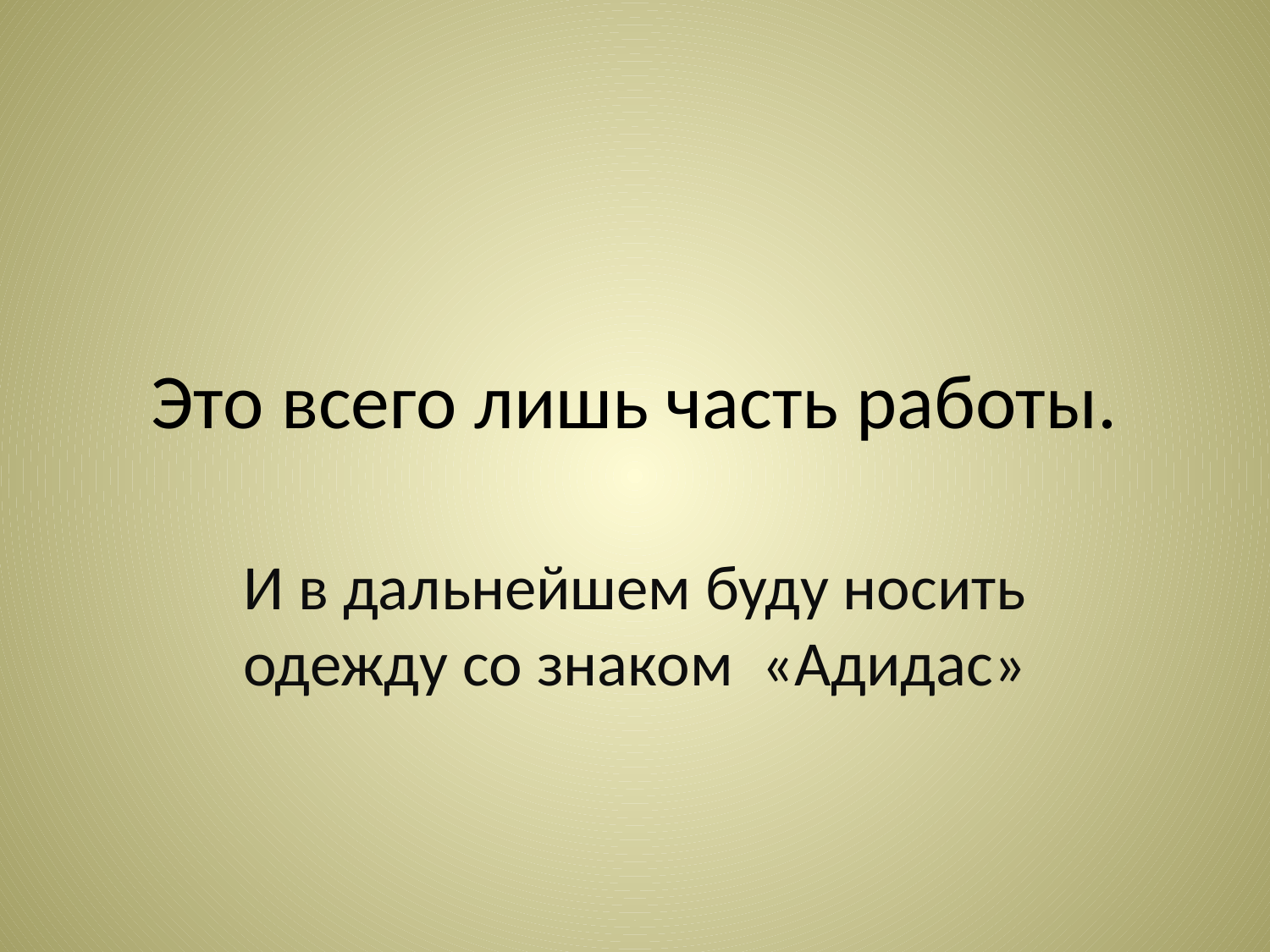

# Это всего лишь часть работы.
И в дальнейшем буду носить одежду со знаком  «Адидас»